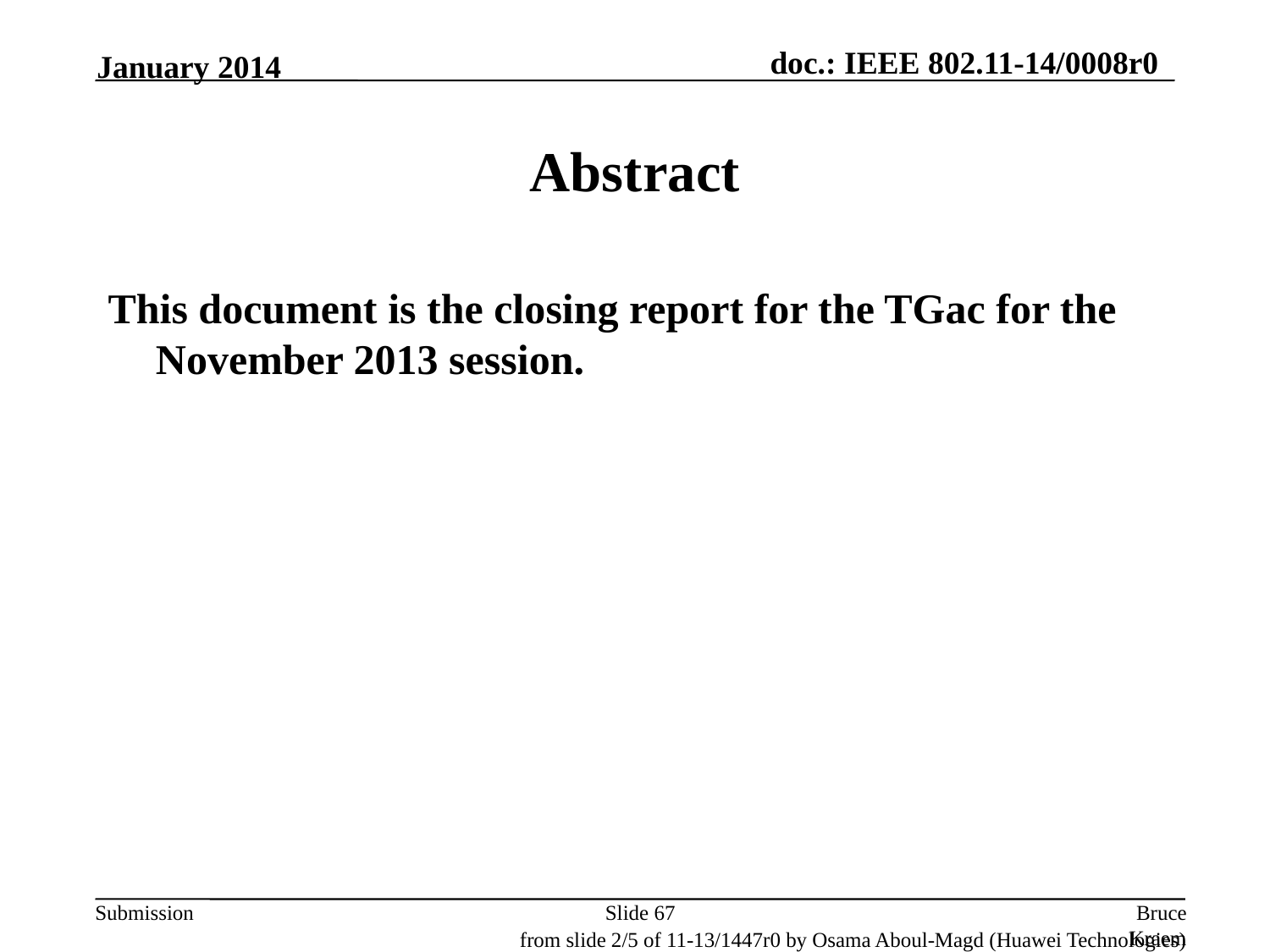

January 2014
# Abstract
This document is the closing report for the TGac for the November 2013 session.
Slide 67
Bruce Kraemer, Marvell
from slide 2/5 of 11-13/1447r0 by Osama Aboul-Magd (Huawei Technologies)